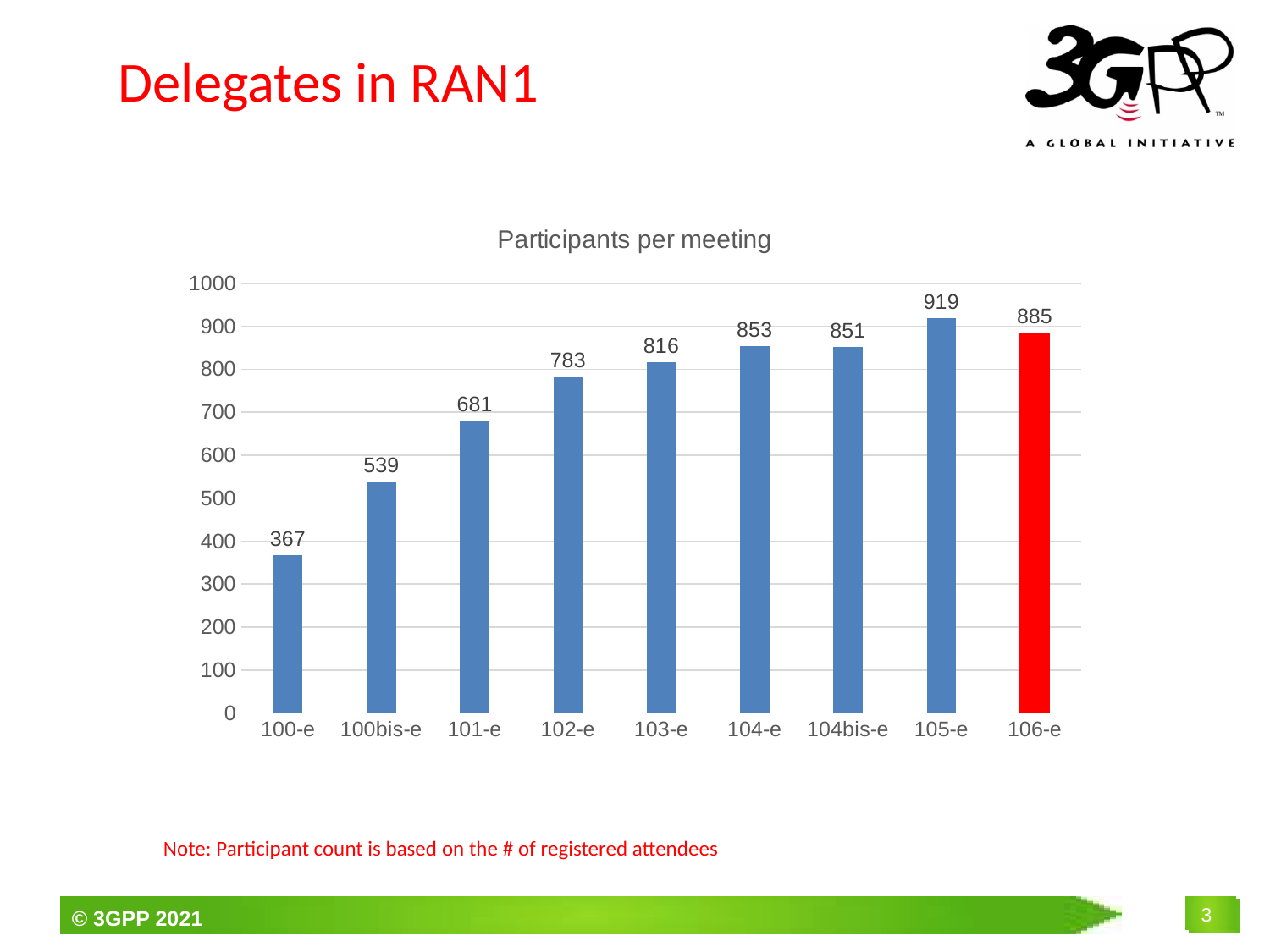

Delegates in RAN1

### Chart:

| Category | Participants per meeting |
|---|---|
| 100-e | 367.0 |
| 100bis-e | 539.0 |
| 101-e | 681.0 |
| 102-e | 783.0 |
| 103-e | 816.0 |
| 104-e | 853.0 |
| 104bis-e | 851.0 |
| 105-e | 919.0 |
| 106-e | 885.0 |

### Chart

| Category |
|---|
Note: Participant count is based on the # of registered attendees